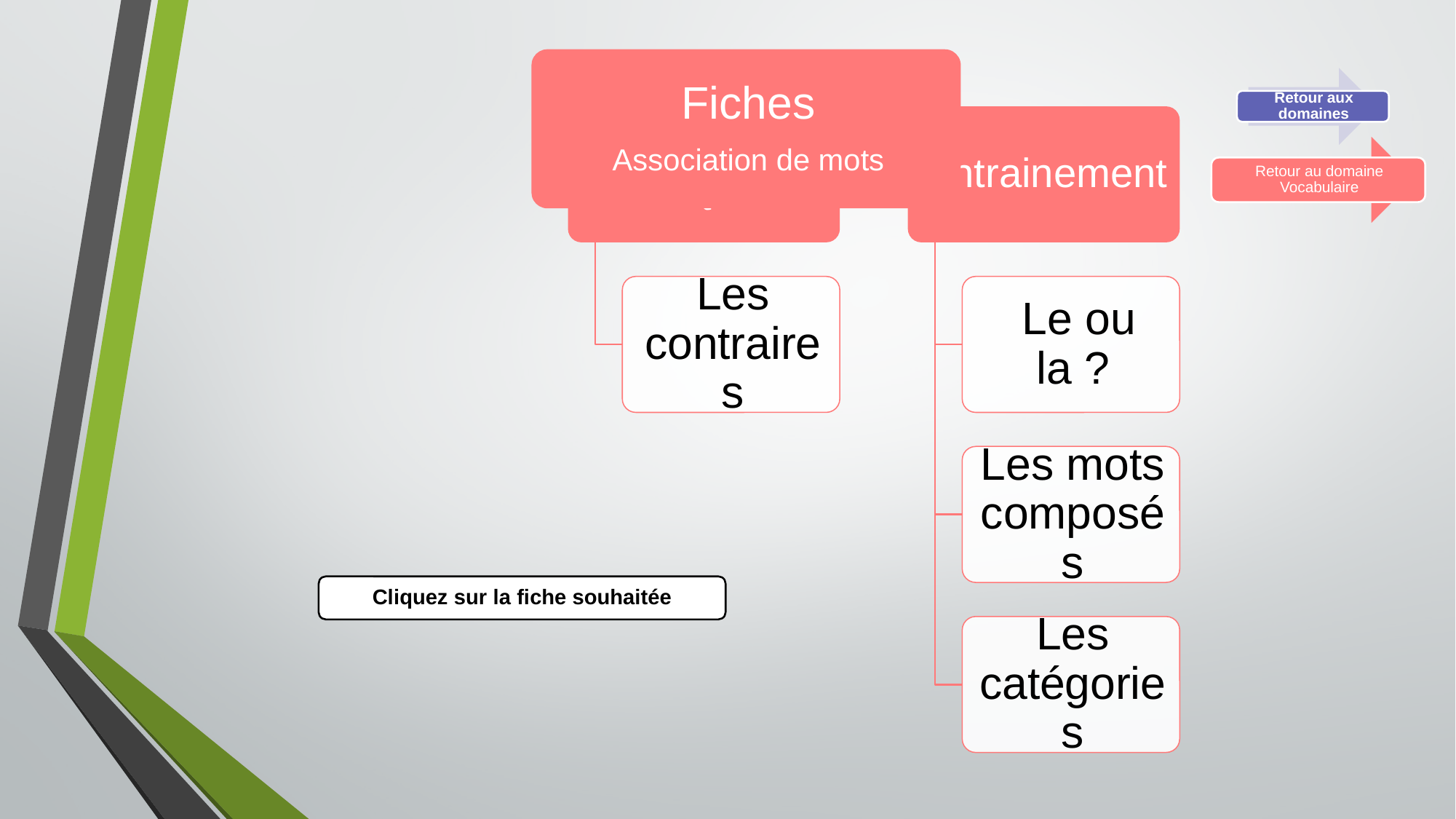

Fiches
Association de mots
Retour aux domaines
Renforcement
Les contraires
Entrainement
 Le ou la ?
Les mots composés
Les catégories
Retour au domaine Vocabulaire

Cliquez sur la fiche souhaitée